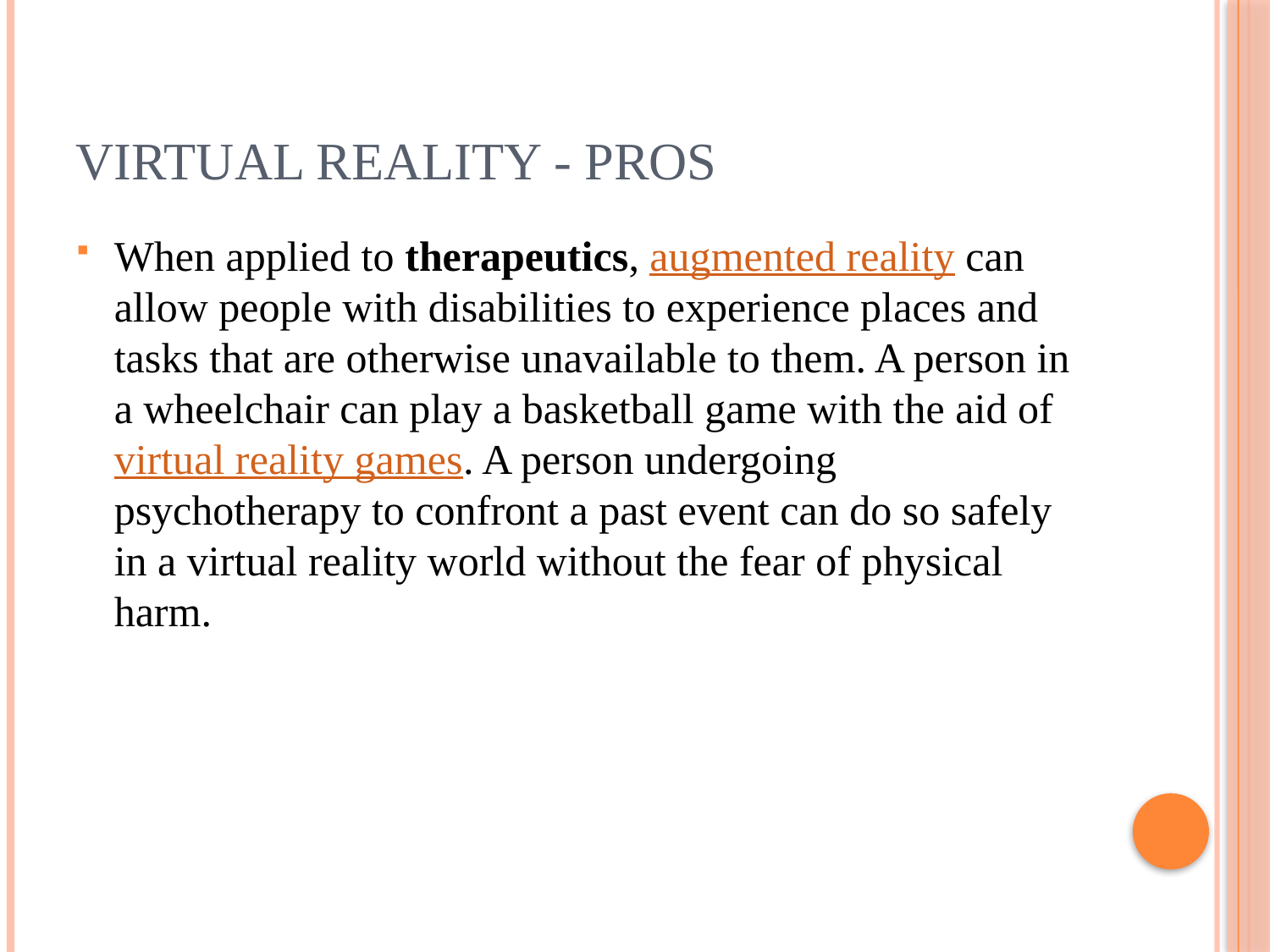

# Virtual Reality - Pros
When applied to therapeutics, augmented reality can allow people with disabilities to experience places and tasks that are otherwise unavailable to them. A person in a wheelchair can play a basketball game with the aid of virtual reality games. A person undergoing psychotherapy to confront a past event can do so safely in a virtual reality world without the fear of physical harm.